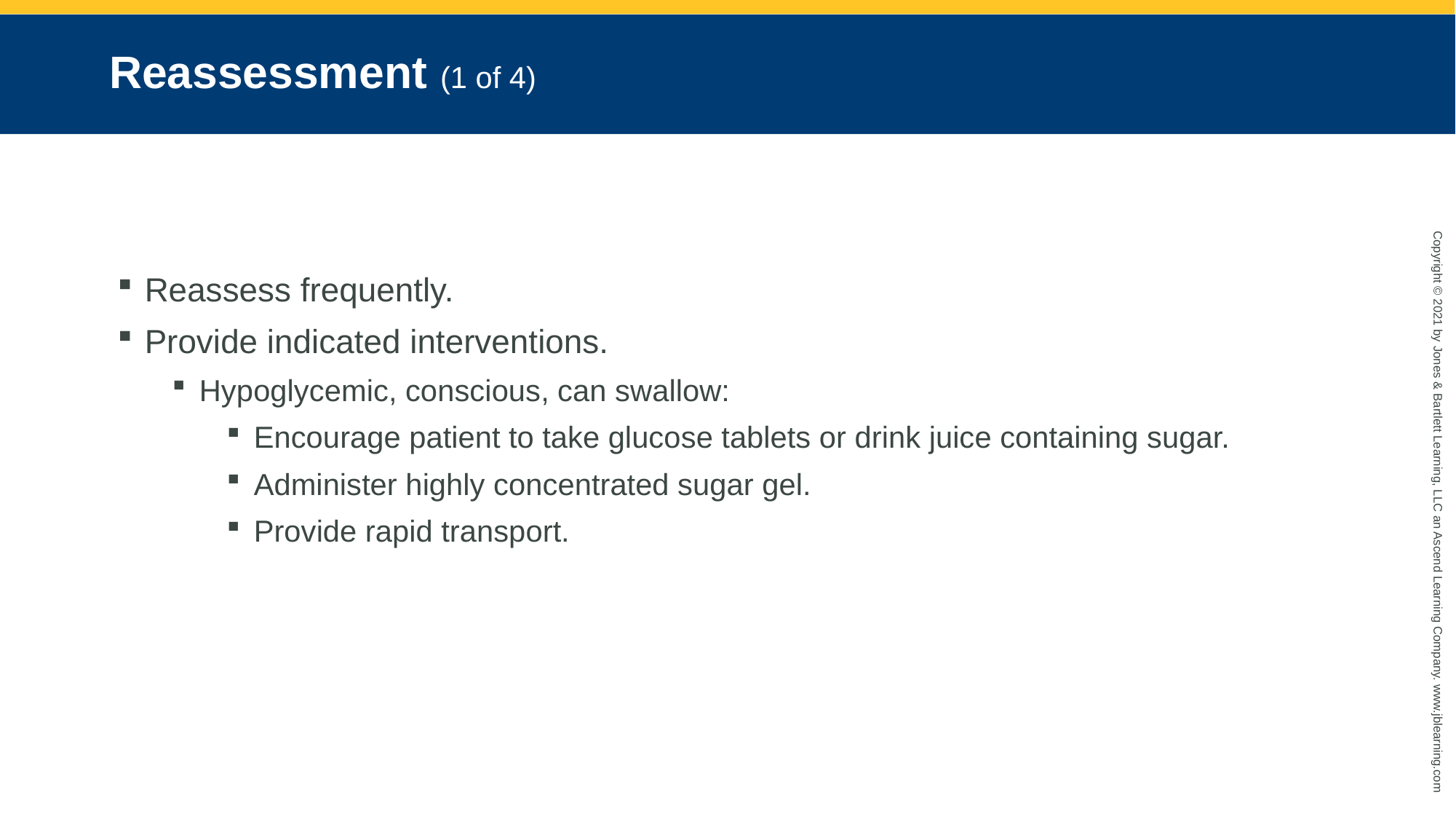

# Reassessment (1 of 4)
Reassess frequently.
Provide indicated interventions.
Hypoglycemic, conscious, can swallow:
Encourage patient to take glucose tablets or drink juice containing sugar.
Administer highly concentrated sugar gel.
Provide rapid transport.